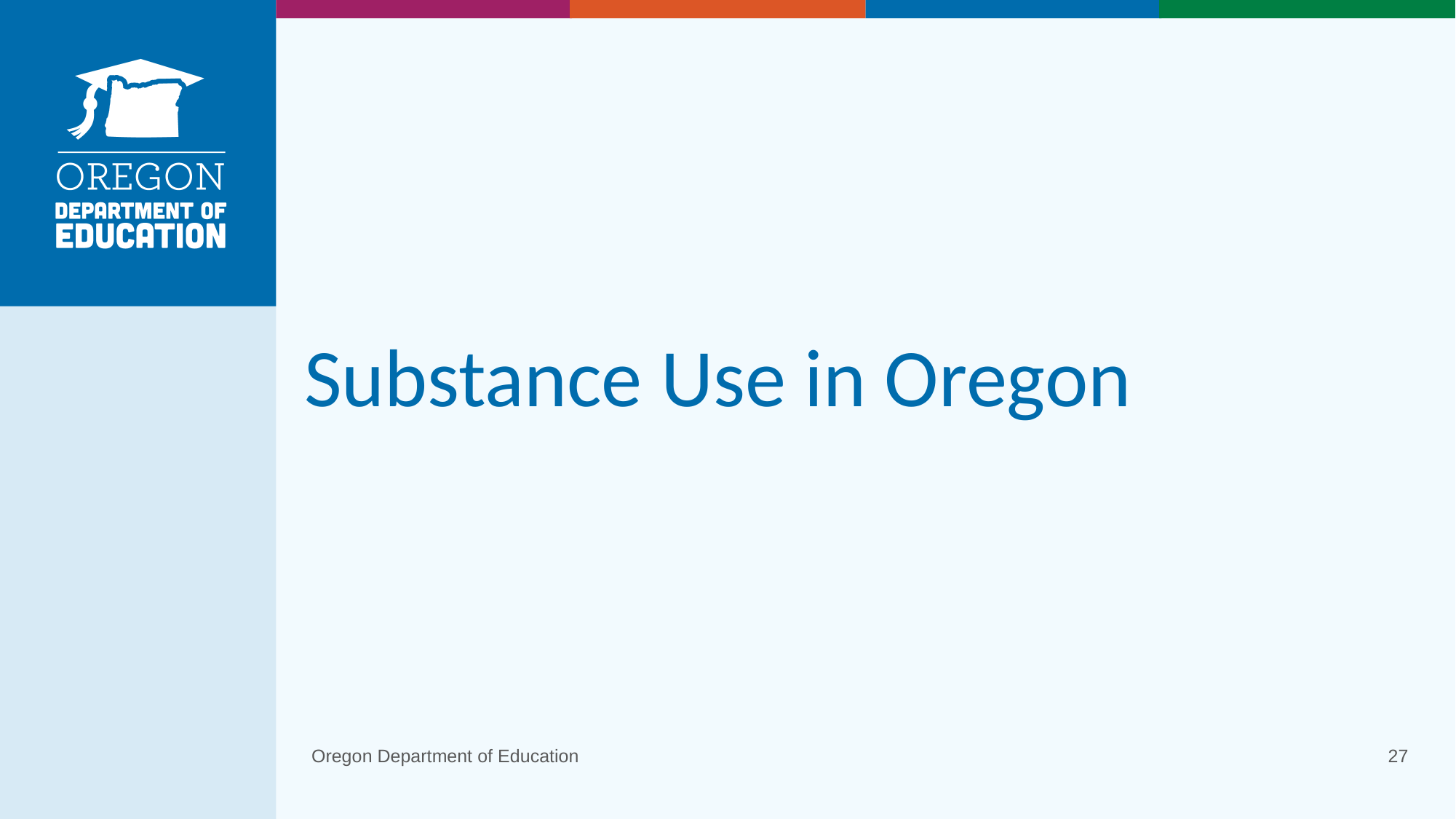

# Substance Use in Oregon
Oregon Department of Education
27